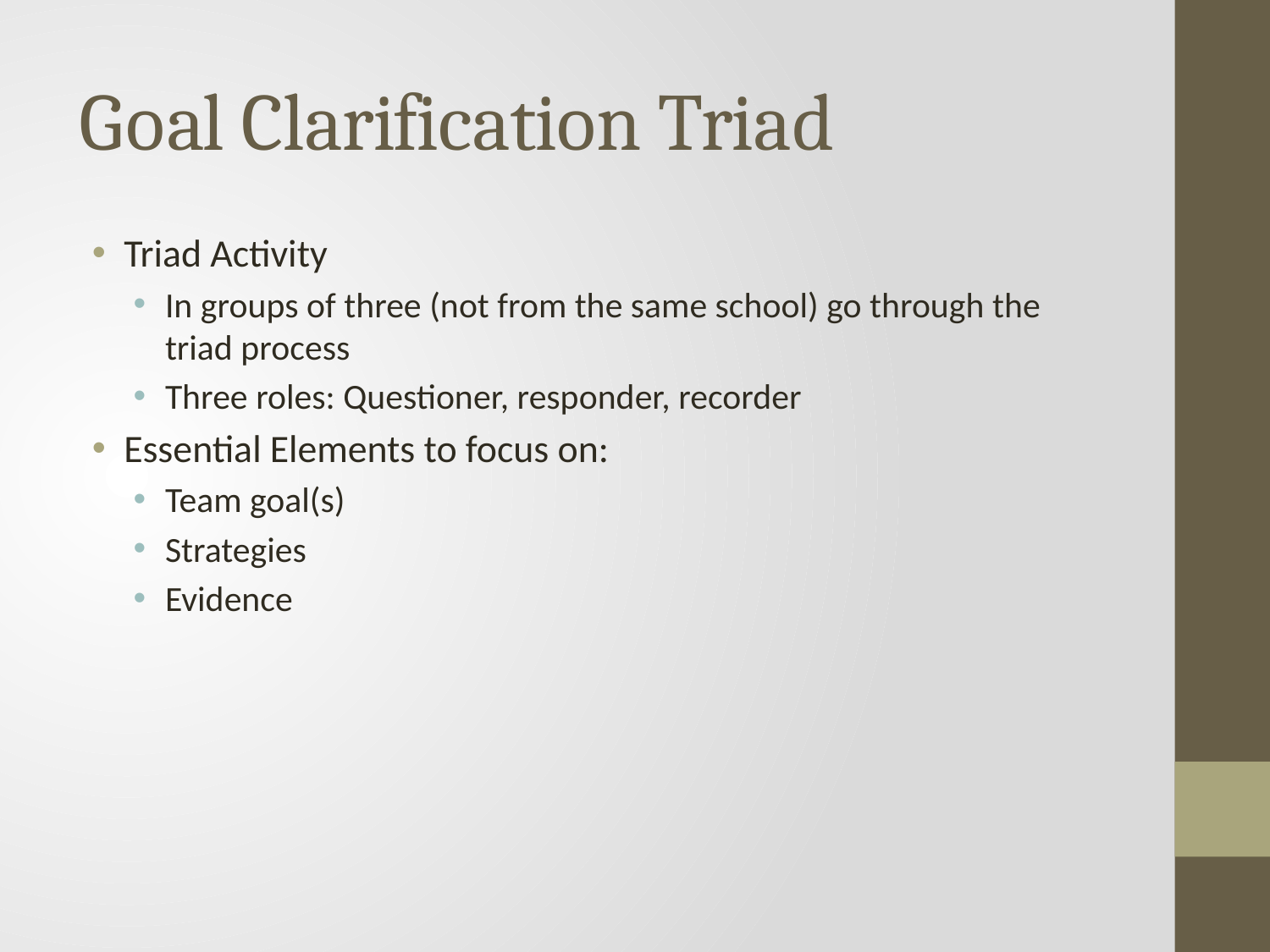

# Goal Clarification Triad
Triad Activity
In groups of three (not from the same school) go through the triad process
Three roles: Questioner, responder, recorder
Essential Elements to focus on:
Team goal(s)
Strategies
Evidence